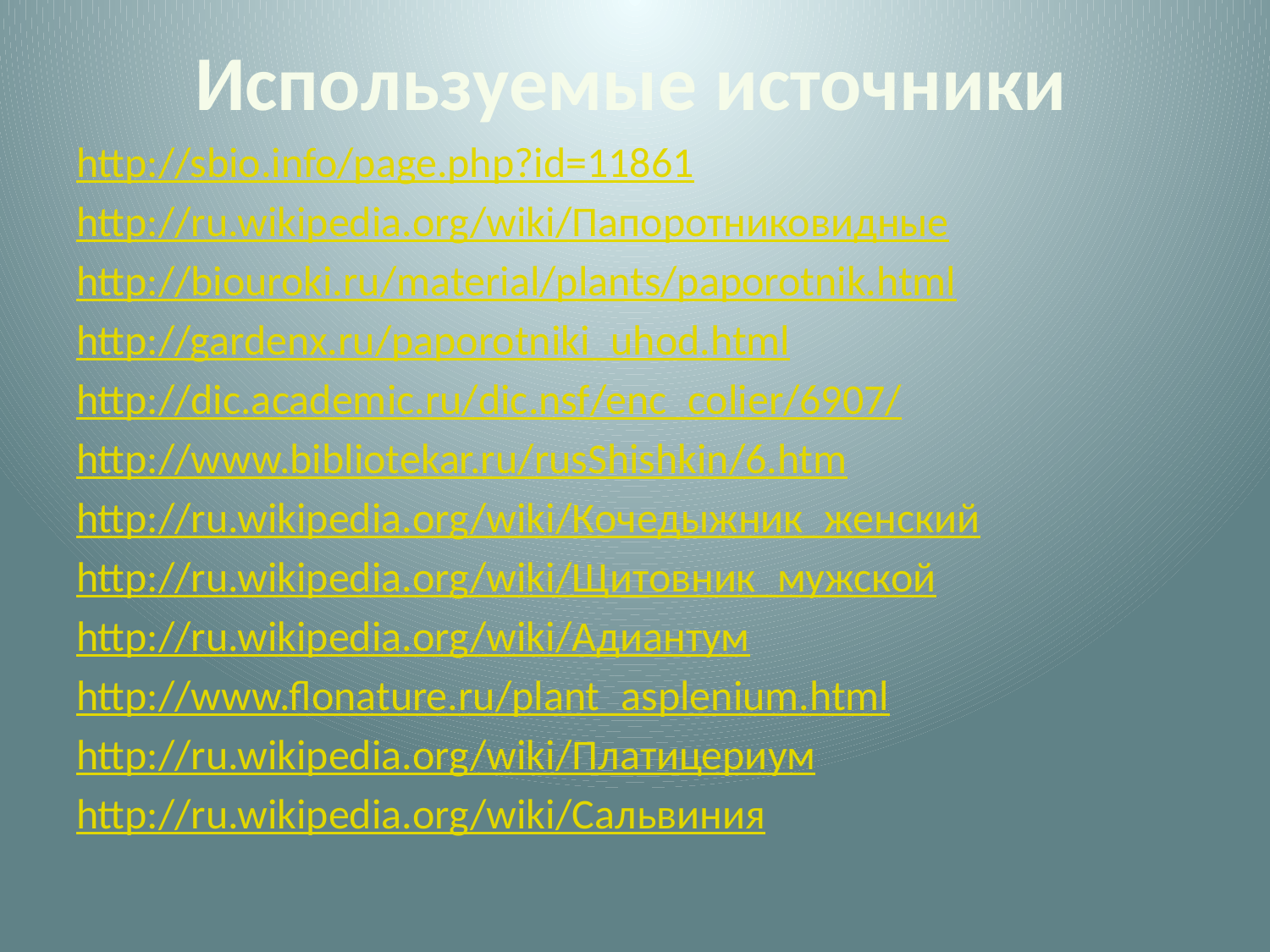

# Используемые источники
http://sbio.info/page.php?id=11861
http://ru.wikipedia.org/wiki/Папоротниковидные
http://biouroki.ru/material/plants/paporotnik.html
http://gardenx.ru/paporotniki_uhod.html
http://dic.academic.ru/dic.nsf/enc_colier/6907/
http://www.bibliotekar.ru/rusShishkin/6.htm
http://ru.wikipedia.org/wiki/Кочедыжник_женский
http://ru.wikipedia.org/wiki/Щитовник_мужской
http://ru.wikipedia.org/wiki/Адиантум
http://www.flonature.ru/plant_asplenium.html
http://ru.wikipedia.org/wiki/Платицериум
http://ru.wikipedia.org/wiki/Сальвиния